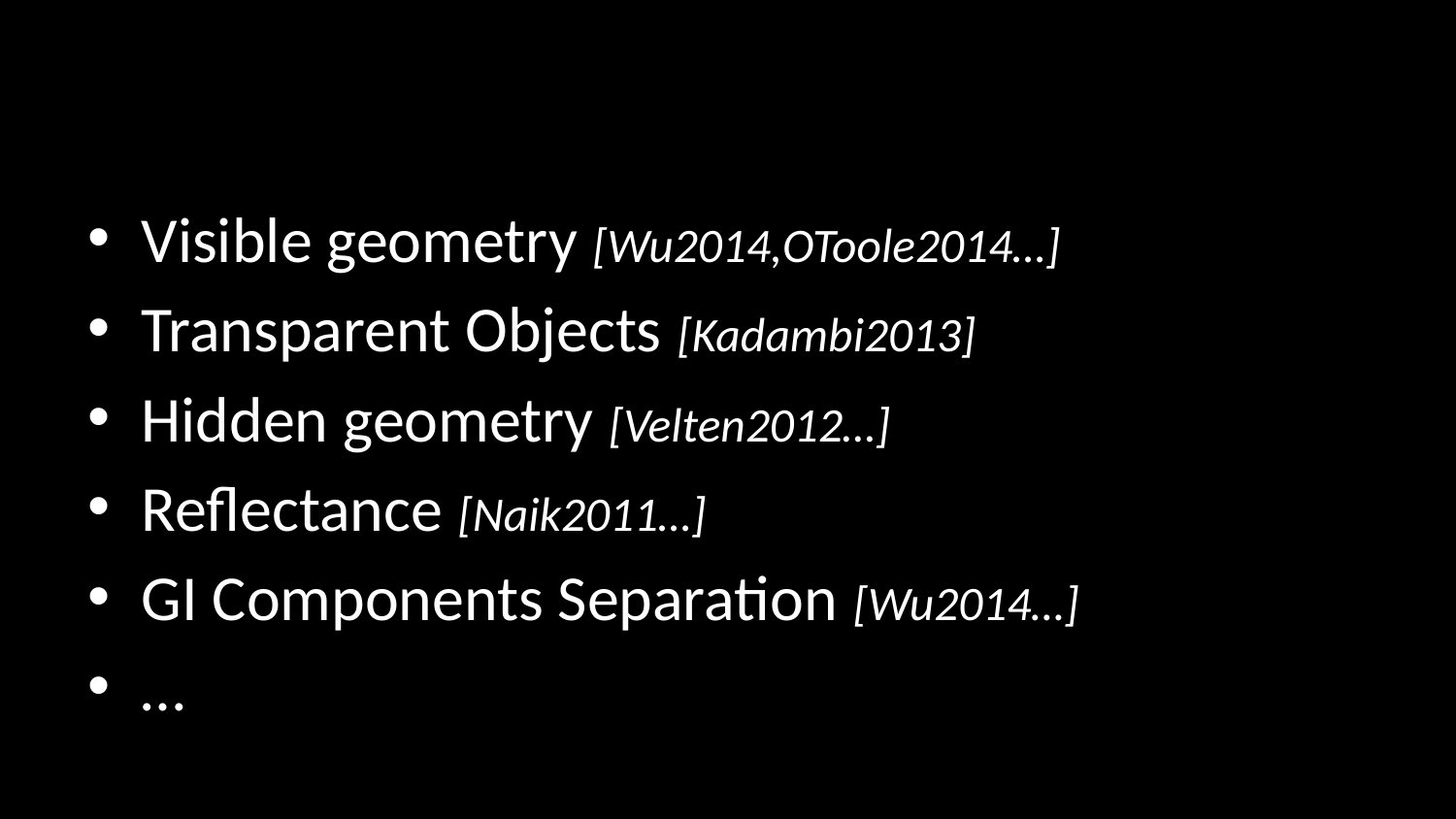

Visible geometry [Wu2014,OToole2014…]
Transparent Objects [Kadambi2013]
Hidden geometry [Velten2012…]
Reflectance [Naik2011…]
GI Components Separation [Wu2014…]
…